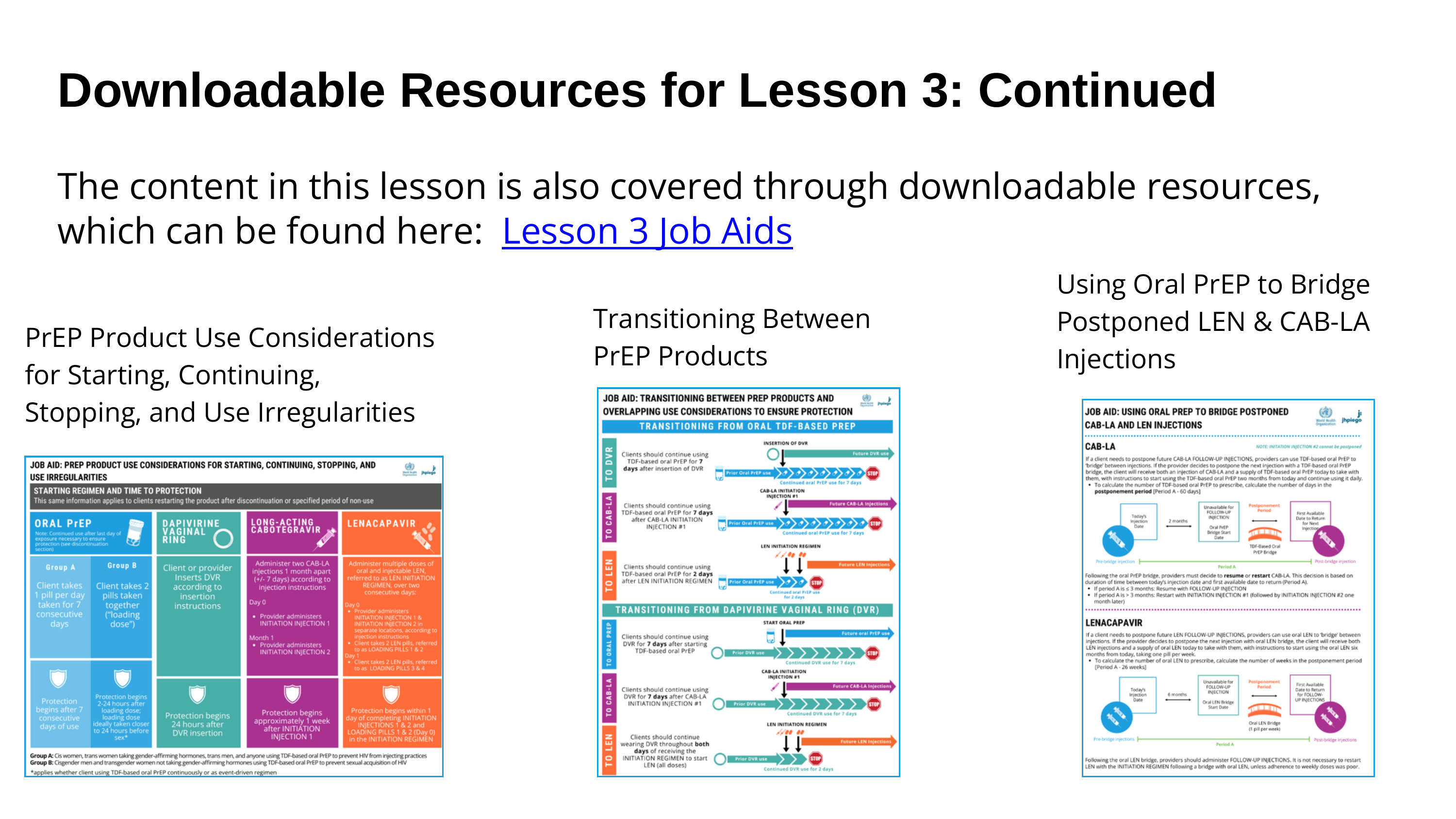

Downloadable Resources for Lesson 3: Continued
The content in this lesson is also covered through downloadable resources, which can be found here:  Lesson 3 Job Aids
Using Oral PrEP to Bridge Postponed LEN & CAB-LA Injections
Transitioning Between PrEP Products
PrEP Product Use Considerations for Starting, Continuing, Stopping, and Use Irregularities